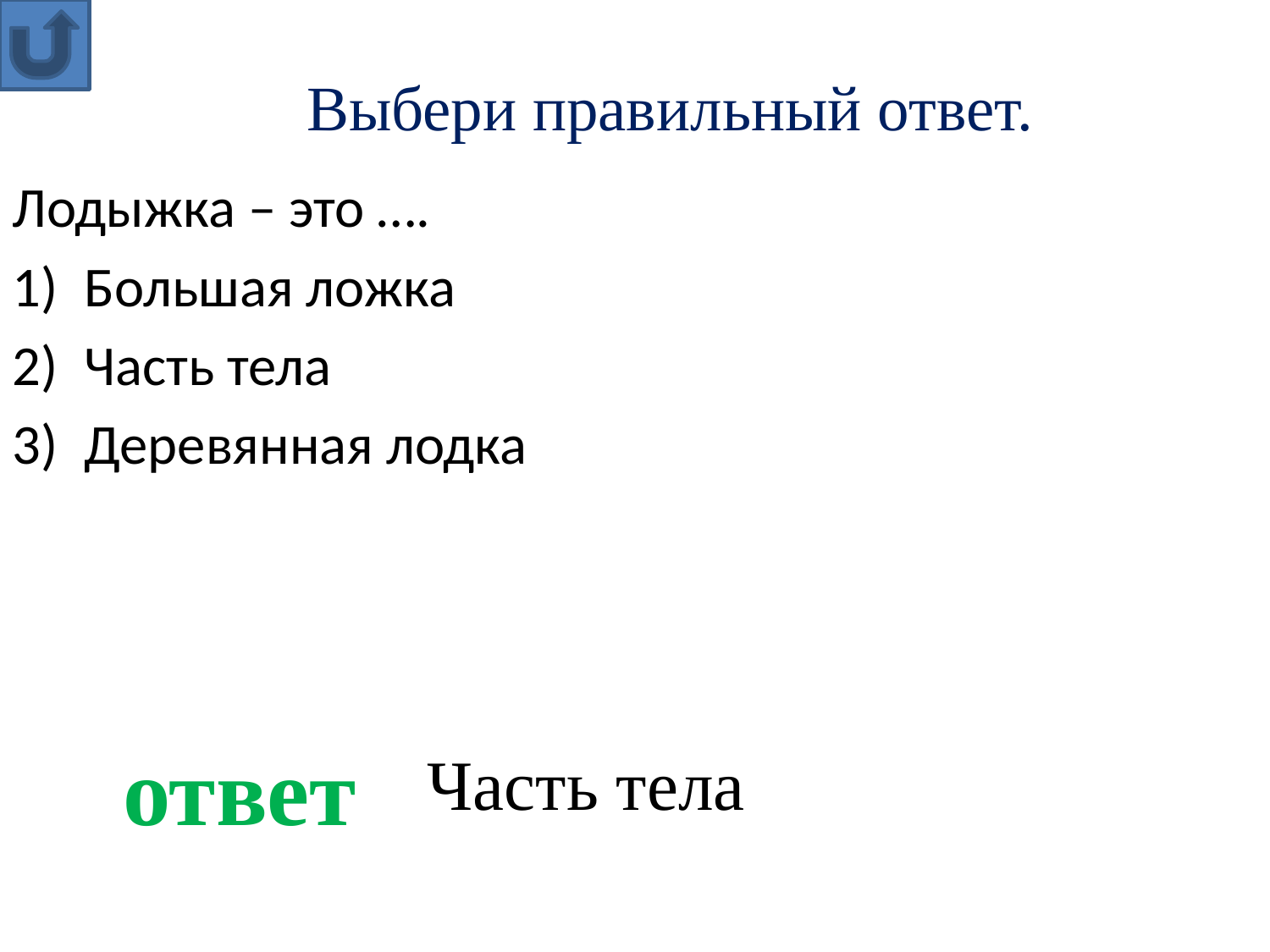

Выбери правильный ответ.
Лодыжка – это ….
Большая ложка
Часть тела
Деревянная лодка
ответ
Часть тела